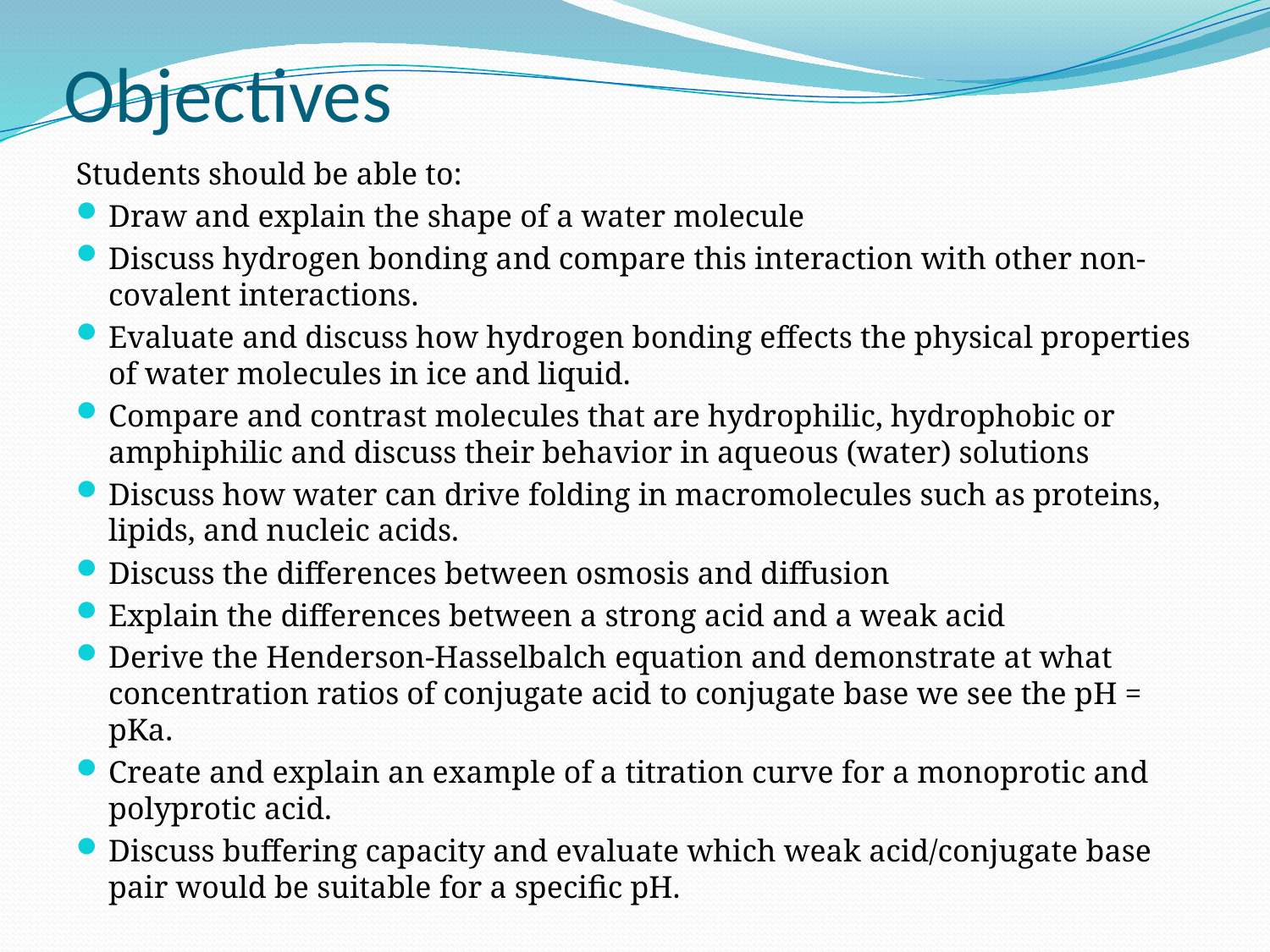

# Objectives
Students should be able to:
Draw and explain the shape of a water molecule
Discuss hydrogen bonding and compare this interaction with other non-covalent interactions.
Evaluate and discuss how hydrogen bonding effects the physical properties of water molecules in ice and liquid.
Compare and contrast molecules that are hydrophilic, hydrophobic or amphiphilic and discuss their behavior in aqueous (water) solutions
Discuss how water can drive folding in macromolecules such as proteins, lipids, and nucleic acids.
Discuss the differences between osmosis and diffusion
Explain the differences between a strong acid and a weak acid
Derive the Henderson-Hasselbalch equation and demonstrate at what concentration ratios of conjugate acid to conjugate base we see the pH = pKa.
Create and explain an example of a titration curve for a monoprotic and polyprotic acid.
Discuss buffering capacity and evaluate which weak acid/conjugate base pair would be suitable for a specific pH.